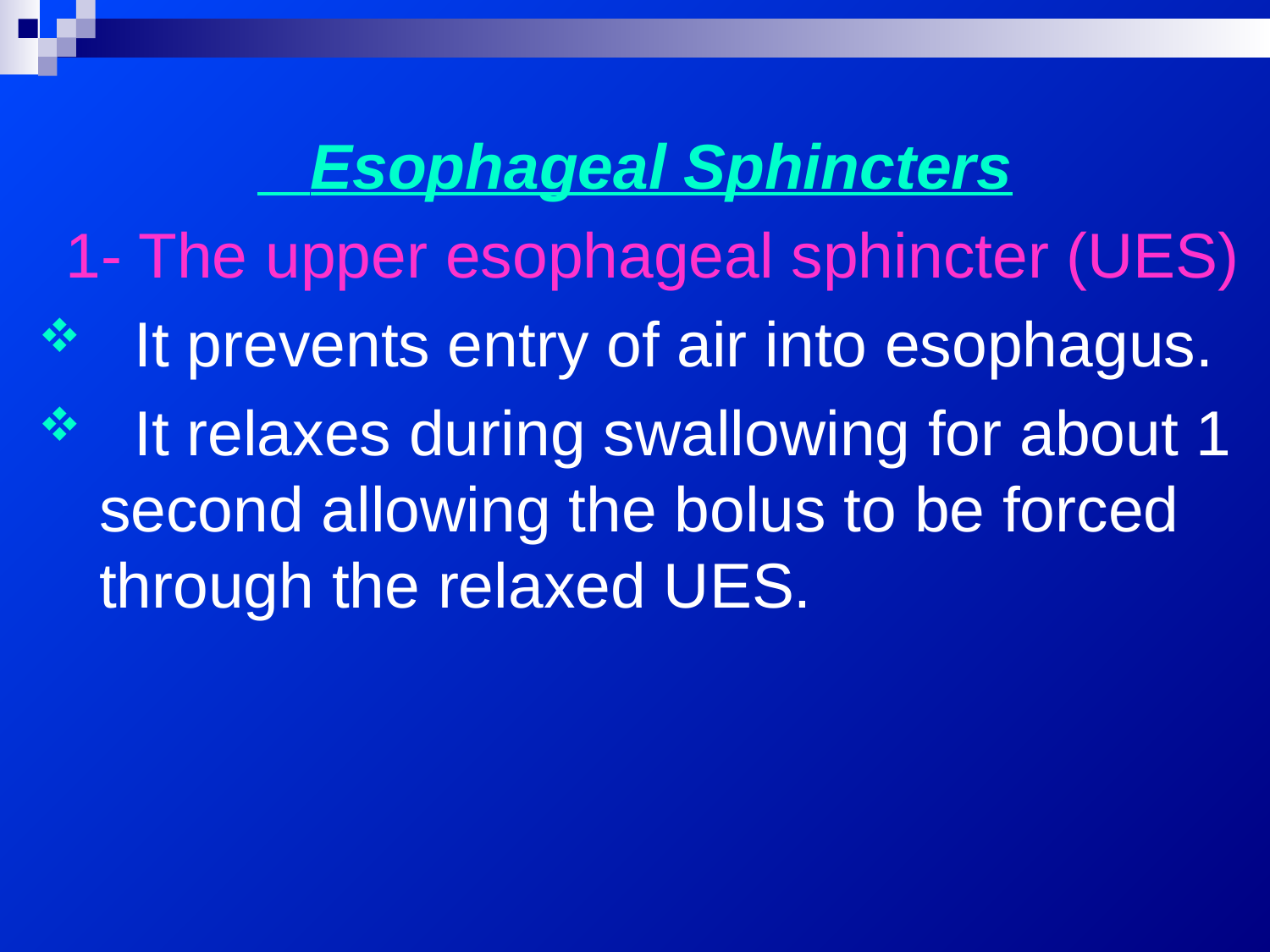

Esophageal Sphincters
   1- The upper esophageal sphincter (UES)
  It prevents entry of air into esophagus.
  It relaxes during swallowing for about 1 second allowing the bolus to be forced through the relaxed UES.